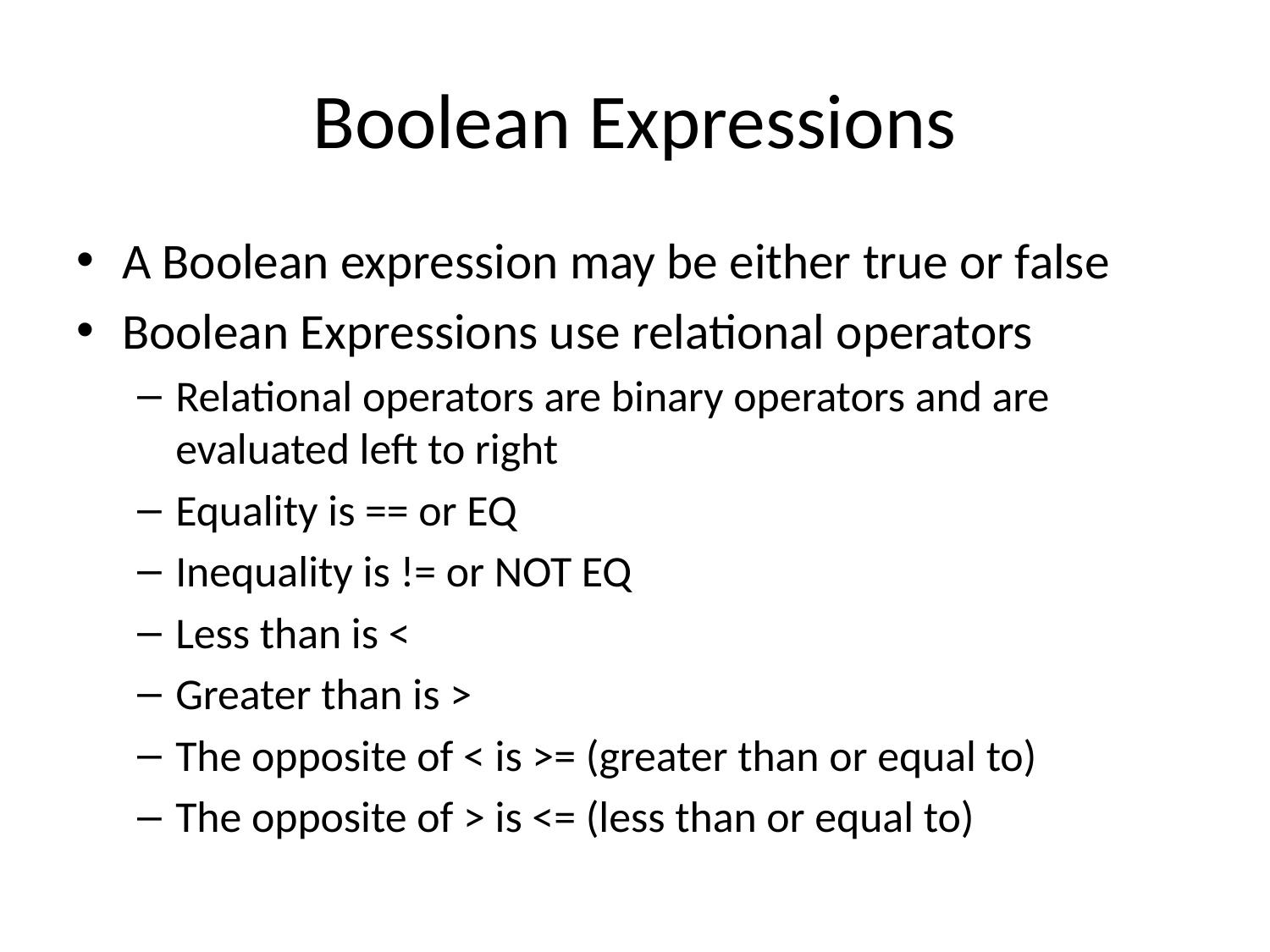

# Boolean Expressions
A Boolean expression may be either true or false
Boolean Expressions use relational operators
Relational operators are binary operators and are evaluated left to right
Equality is == or EQ
Inequality is != or NOT EQ
Less than is <
Greater than is >
The opposite of < is >= (greater than or equal to)
The opposite of > is <= (less than or equal to)